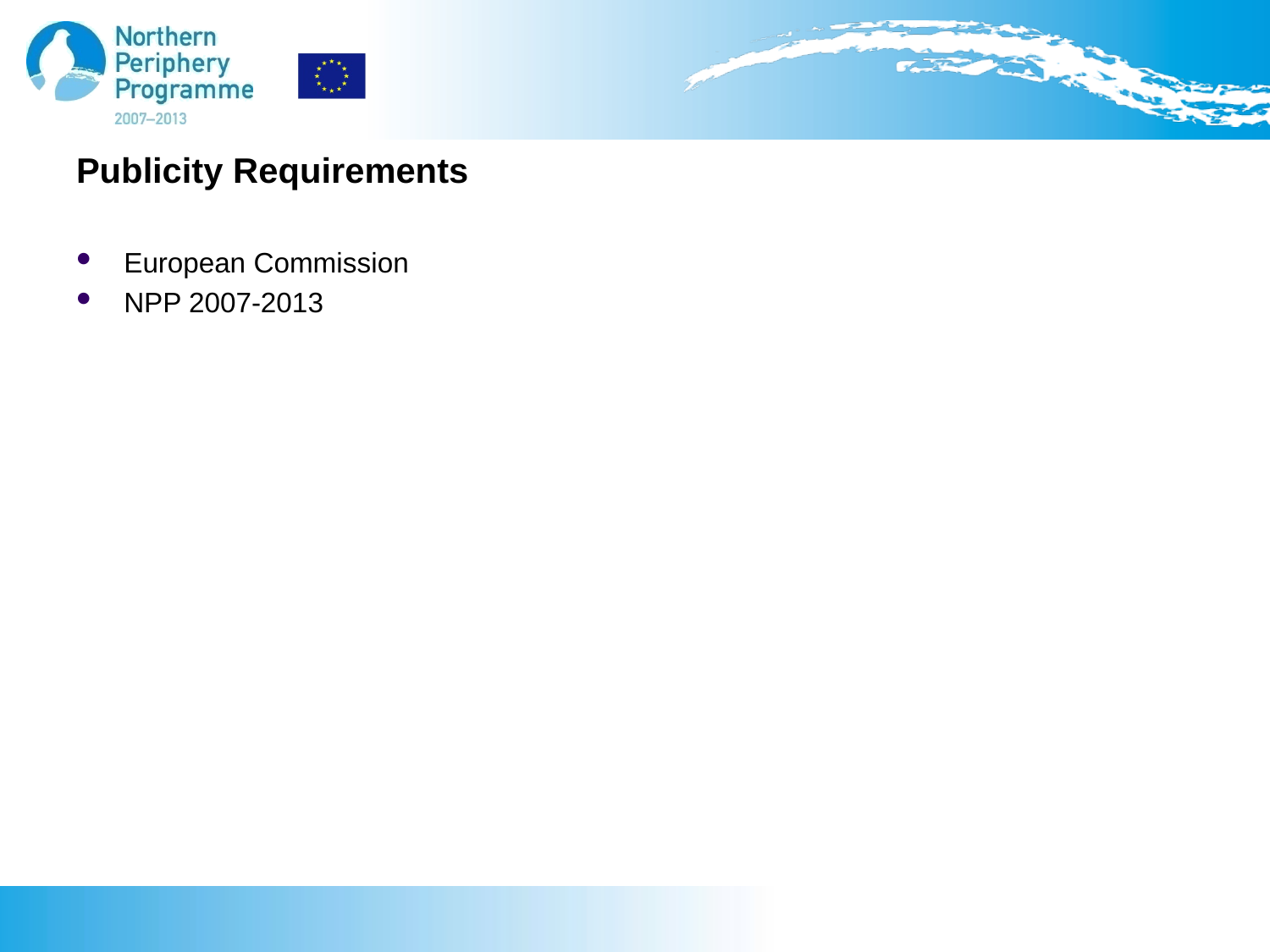

# Publicity Requirements
European Commission
NPP 2007-2013